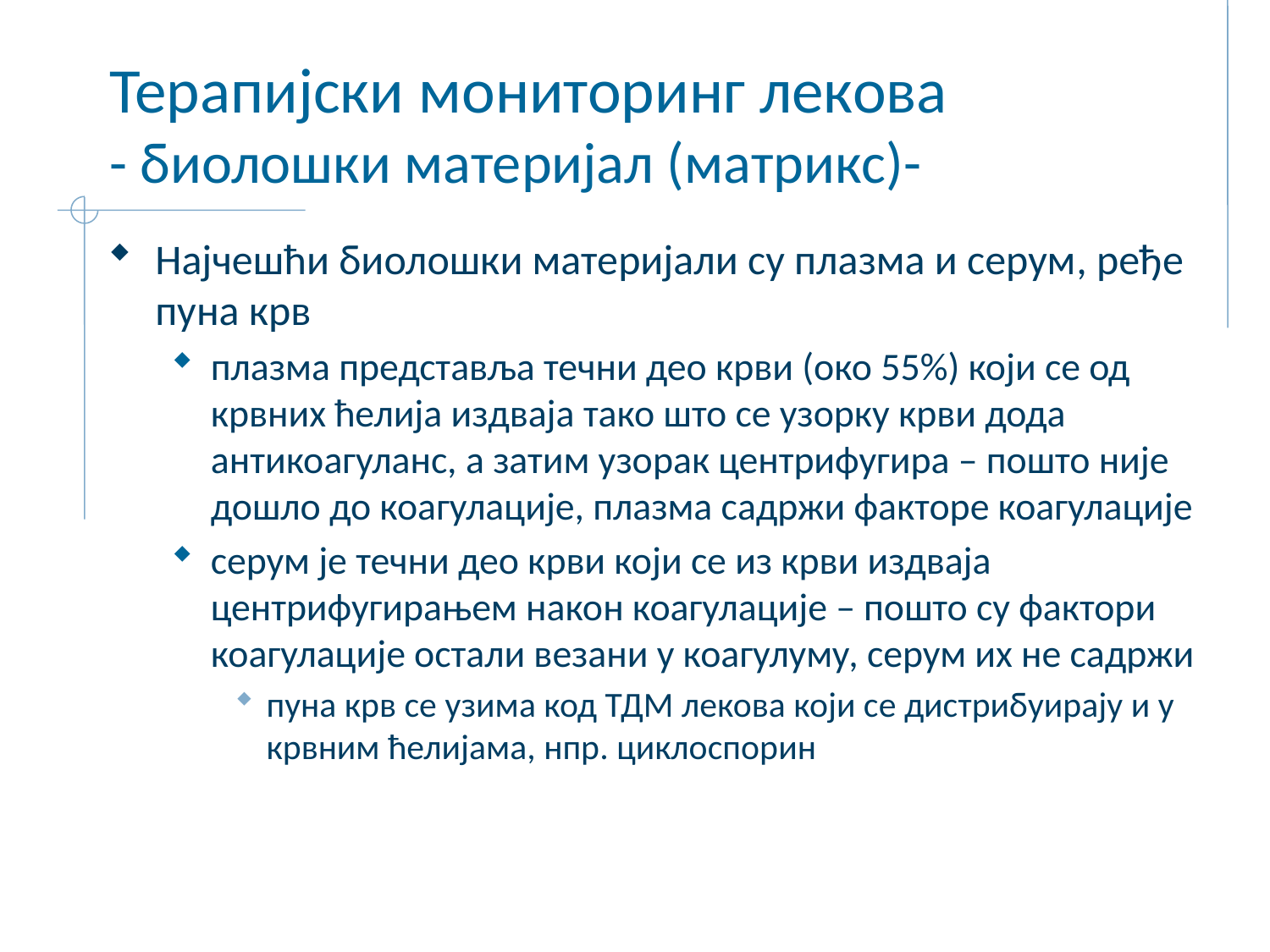

# Терапијски мониторинг лекова - биолошки материјал (матрикс)-
Најчешћи биолошки материјали су плазма и серум, ређе пуна крв
плазма представља течни део крви (око 55%) који се од крвних ћелија издваја тако што се узорку крви дода антикоагуланс, а затим узорак центрифугира – пошто није дошло до коагулације, плазма садржи факторе коагулације
серум је течни део крви који се из крви издваја центрифугирањем након коагулације – пошто су фактори коагулације остали везани у коагулуму, серум их не садржи
пуна крв се узима код ТДМ лекова који се дистрибуирају и у крвним ћелијама, нпр. циклоспорин